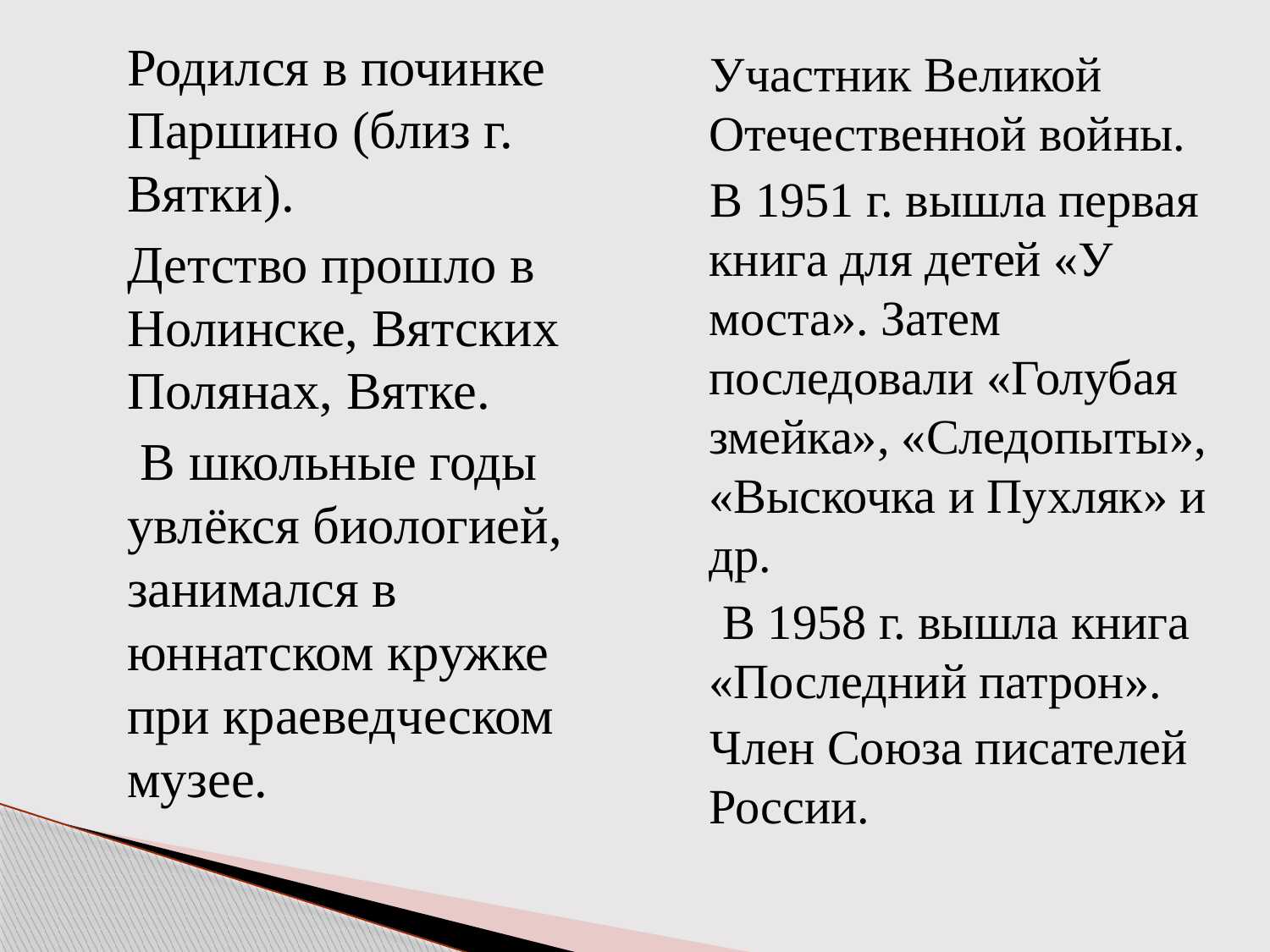

Родился в починке Паршино (близ г. Вятки).
  	Детство прошло в Нолинске, Вятских Полянах, Вятке.
  	 В школьные годы увлёкся биологией, занимался в юннатском кружке при краеведческом музее.

   Участник Великой Отечественной войны.
   В 1951 г. вышла первая книга для детей «У моста». Затем последовали «Голубая змейка», «Следопыты», «Выскочка и Пухляк» и др.
    В 1958 г. вышла книга «Последний патрон».
   Член Союза писателей России.